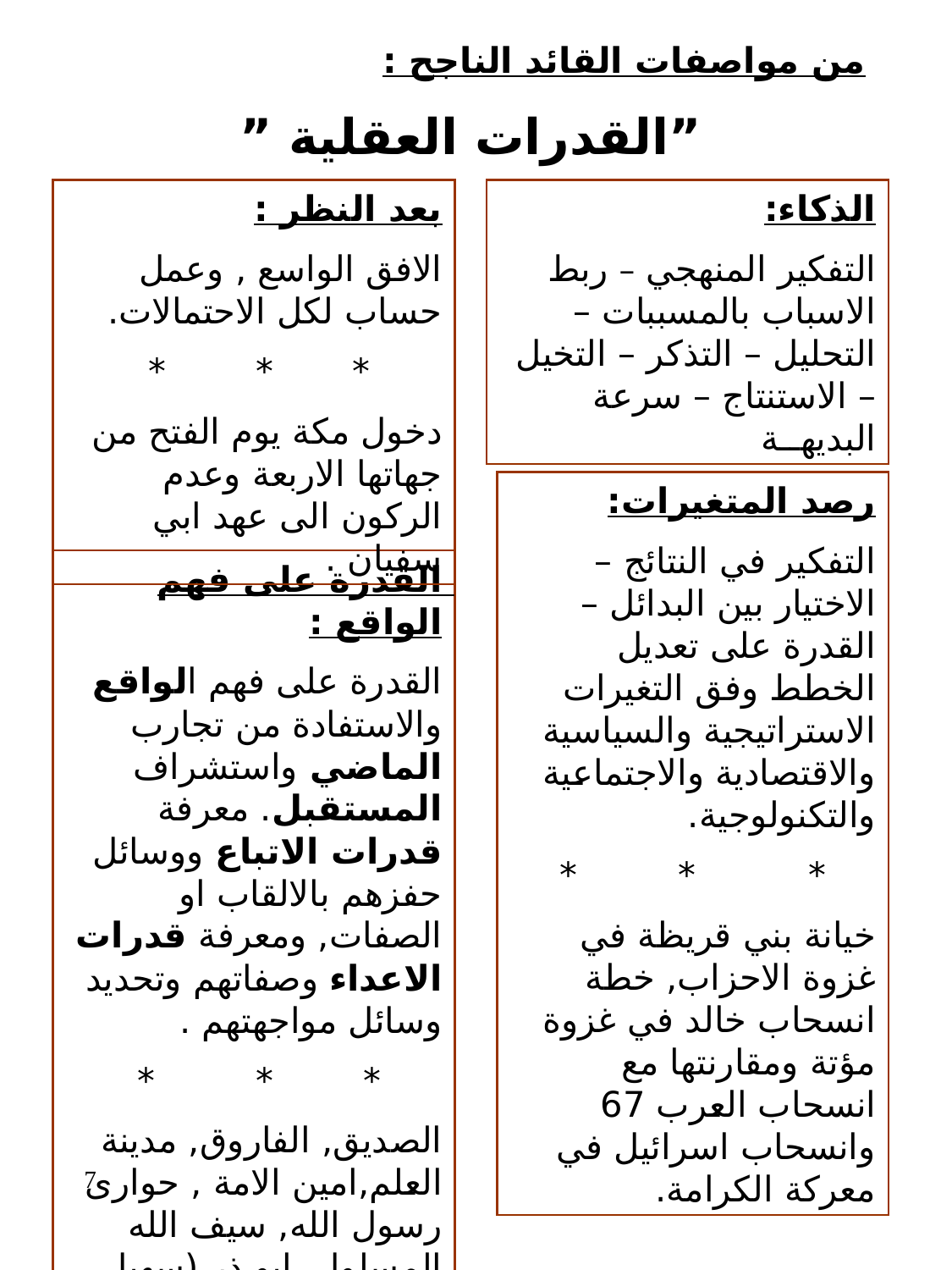

من مواصفات القائد الناجح :
”القدرات العقلية ”

بعد النظر :
الافق الواسع , وعمل حساب لكل الاحتمالات.
*       *        *
دخول مكة يوم الفتح من جهاتها الاربعة وعدم الركون الى عهد ابي سفيان .
الذكاء:
التفكير المنهجي – ربط الاسباب بالمسببات – التحليل – التذكر – التخيل – الاستنتاج – سرعة البديهــة
رصد المتغيرات:
التفكير في النتائج – الاختيار بين البدائل – القدرة على تعديل الخطط وفق التغيرات الاستراتيجية والسياسية والاقتصادية والاجتماعية والتكنولوجية.
*          *         *
خيانة بني قريظة في غزوة الاحزاب, خطة انسحاب خالد في غزوة مؤتة ومقارنتها مع انسحاب العرب 67 وانسحاب اسرائيل في معركة الكرامة.
القدرة على فهم الواقع :
القدرة على فهم الواقع والاستفادة من تجارب الماضي واستشراف المستقبل. معرفة قدرات الاتباع ووسائل حفزهم بالالقاب او الصفات, ومعرفة قدرات الاعداء وصفاتهم وتحديد وسائل مواجهتهم .
*        *         *
الصديق, الفاروق, مدينة العلم,امين الامة , حوارى رسول الله, سيف الله المسلول, ابو ذر (سهيل بن عمرو وابو سفيان, زعيم الاحابيش)
7